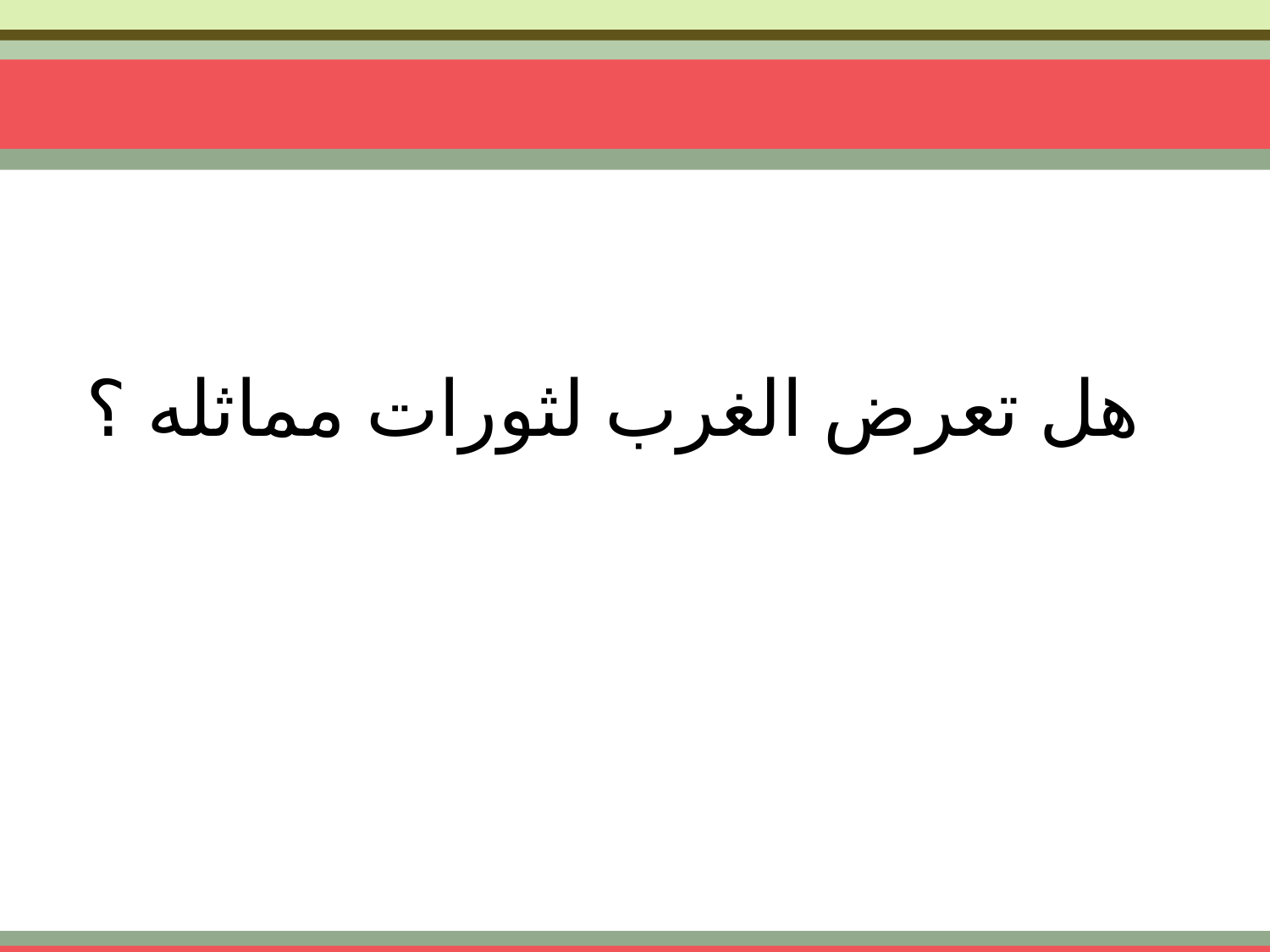

# هل تعرض الغرب لثورات مماثله ؟